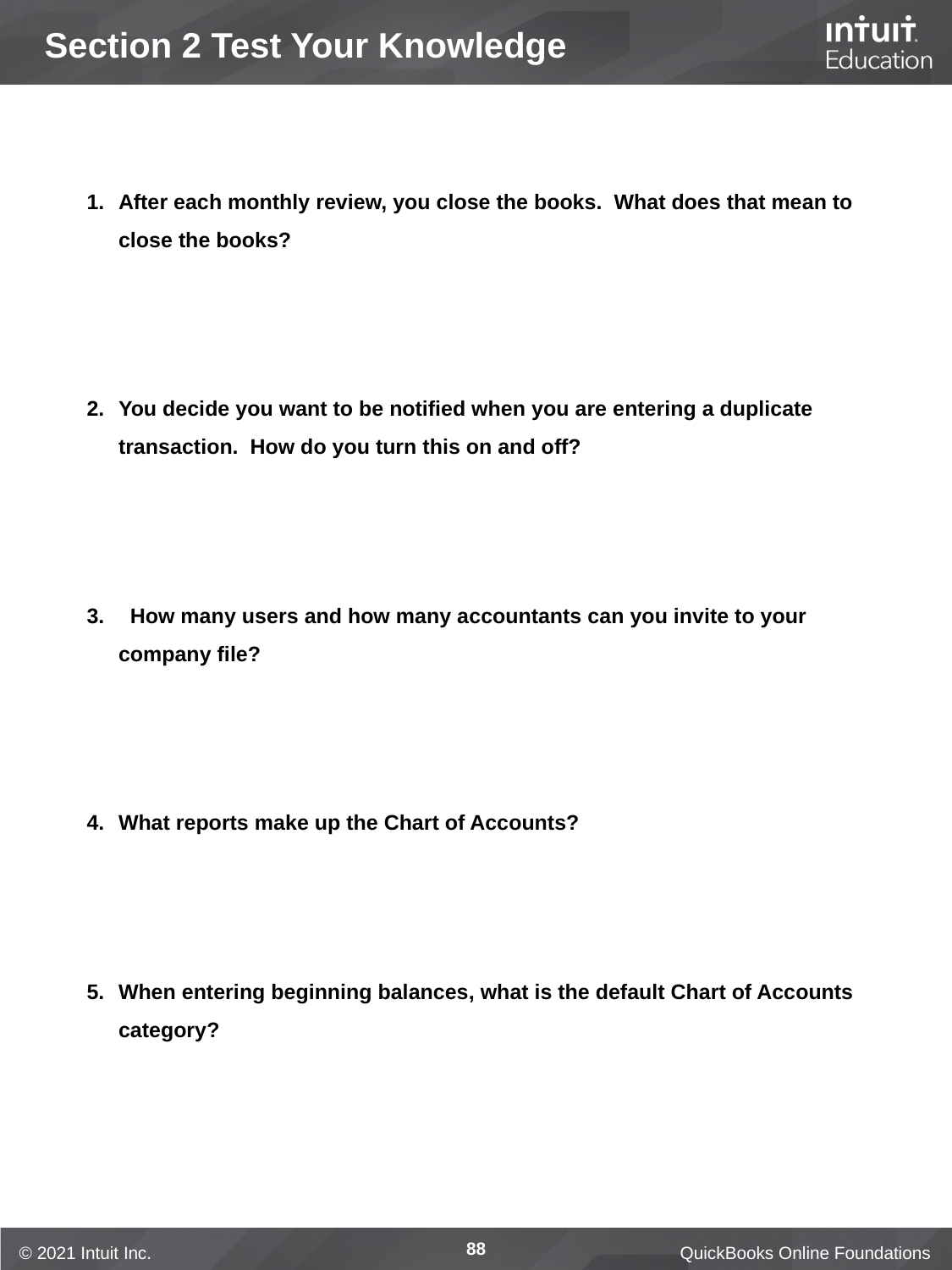

# Section 2 Test Your Knowledge
After each monthly review, you close the books.  What does that mean to close the books?

You decide you want to be notified when you are entering a duplicate transaction.  How do you turn this on and off?

  How many users and how many accountants can you invite to your company file?

What reports make up the Chart of Accounts?

When entering beginning balances, what is the default Chart of Accounts category?

88